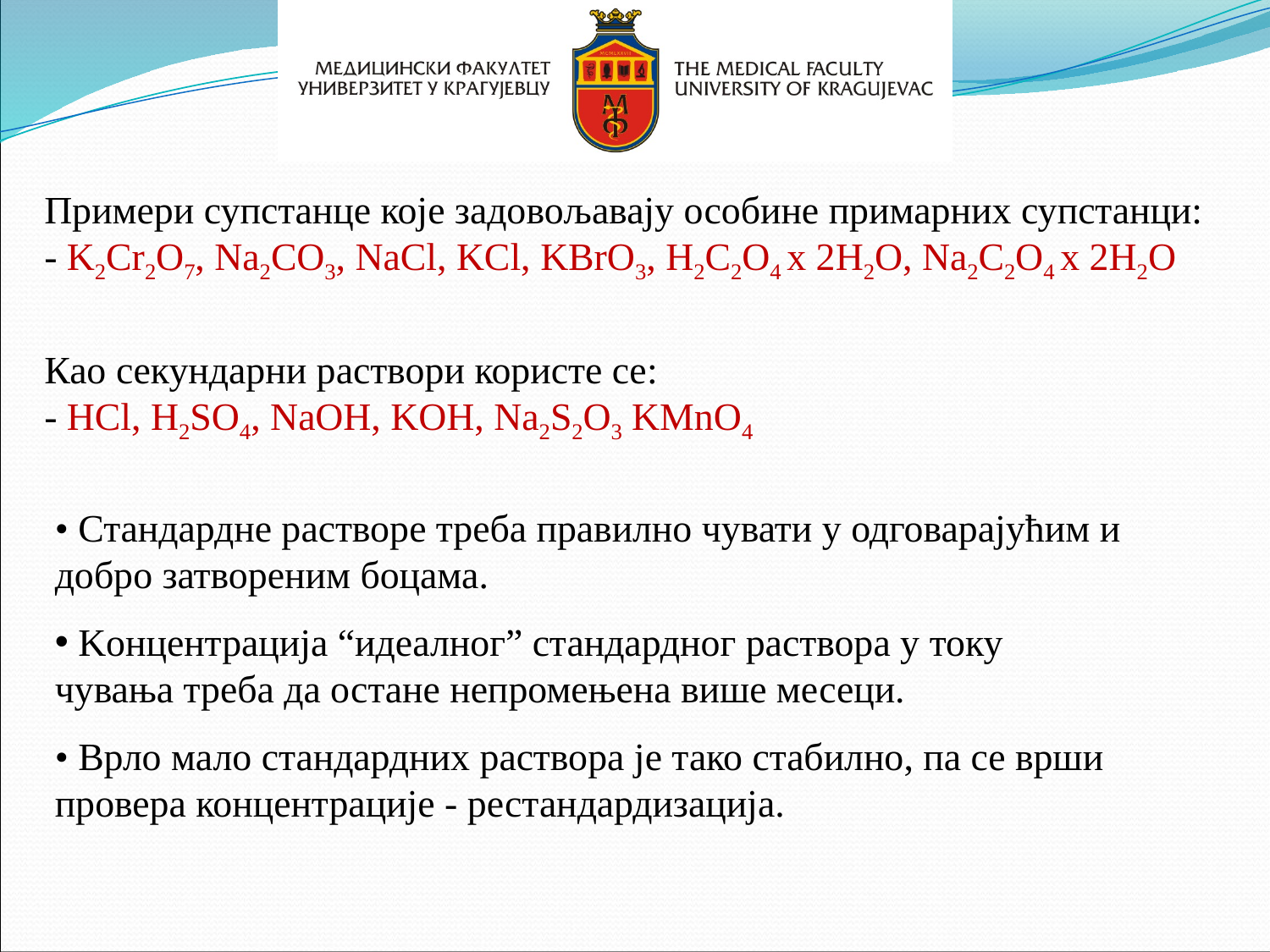

Примери супстанце које задовољавају особине примарних супстанци:
- K2Cr2O7, Na2CO3, NaCl, KCl, KBrO3, H2C2O4 x 2H2O, Na2C2O4 x 2H2O
Као секундарни раствори користе се:
- HCl, H2SO4, NaOH, KOH, Na2S2O3 KMnO4
• Стандардне растворе треба правилно чувати у одговарајућим и добро затвореним боцама.
 Kонцентрација “идеалног” стандардног раствора у току чувања треба да остане непромењена више месеци.
• Врло мало стандардних раствора је тако стабилно, па се врши провера концентрације - рестандардизација.